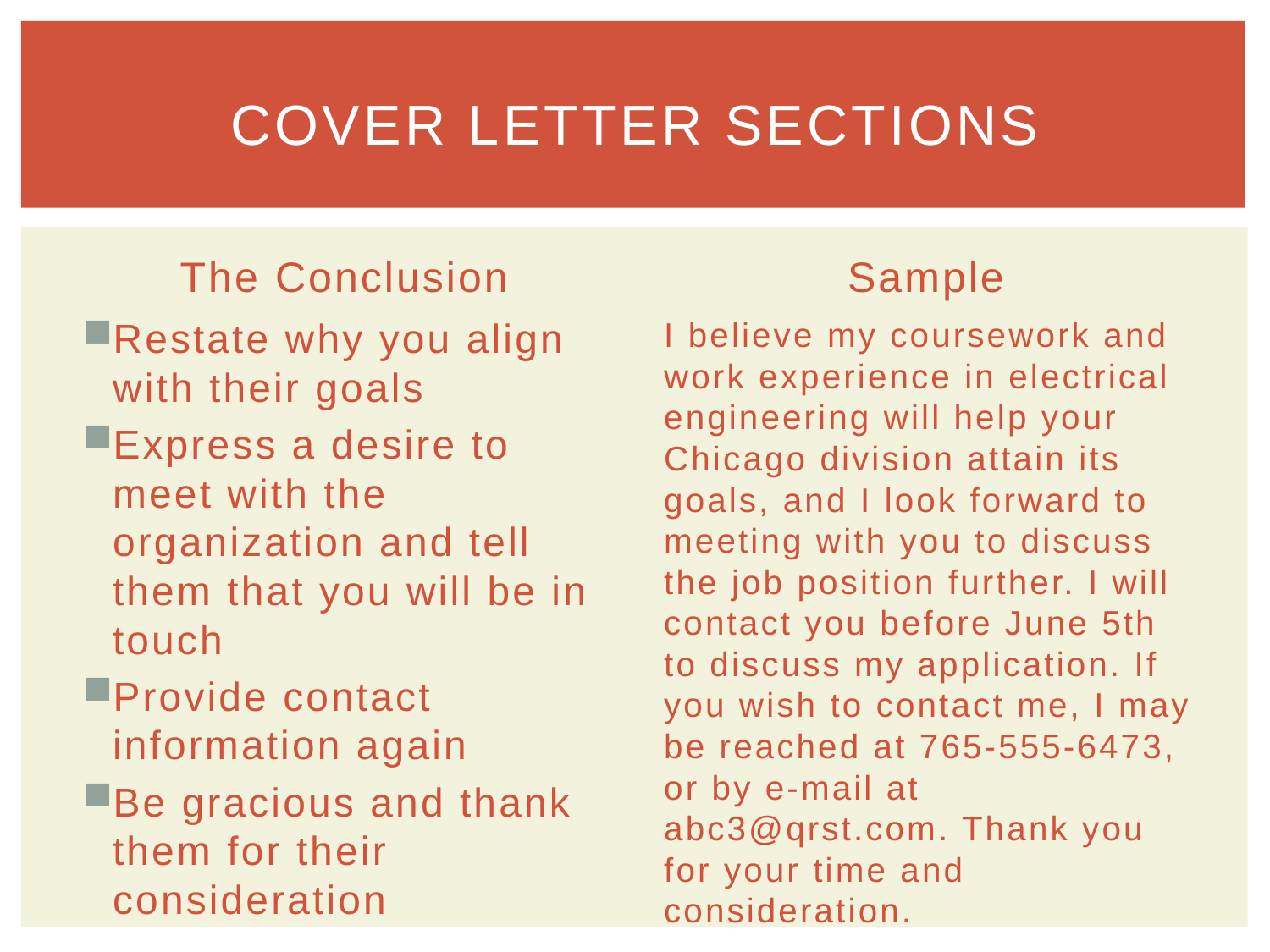

# Cover letter Sections
The Conclusion
Sample
Restate why you align with their goals
Express a desire to meet with the organization and tell them that you will be in touch
Provide contact information again
Be gracious and thank them for their consideration
I believe my coursework and work experience in electrical engineering will help your Chicago division attain its goals, and I look forward to meeting with you to discuss the job position further. I will contact you before June 5th to discuss my application. If you wish to contact me, I may be reached at 765-555-6473, or by e-mail at abc3@qrst.com. Thank you for your time and consideration.